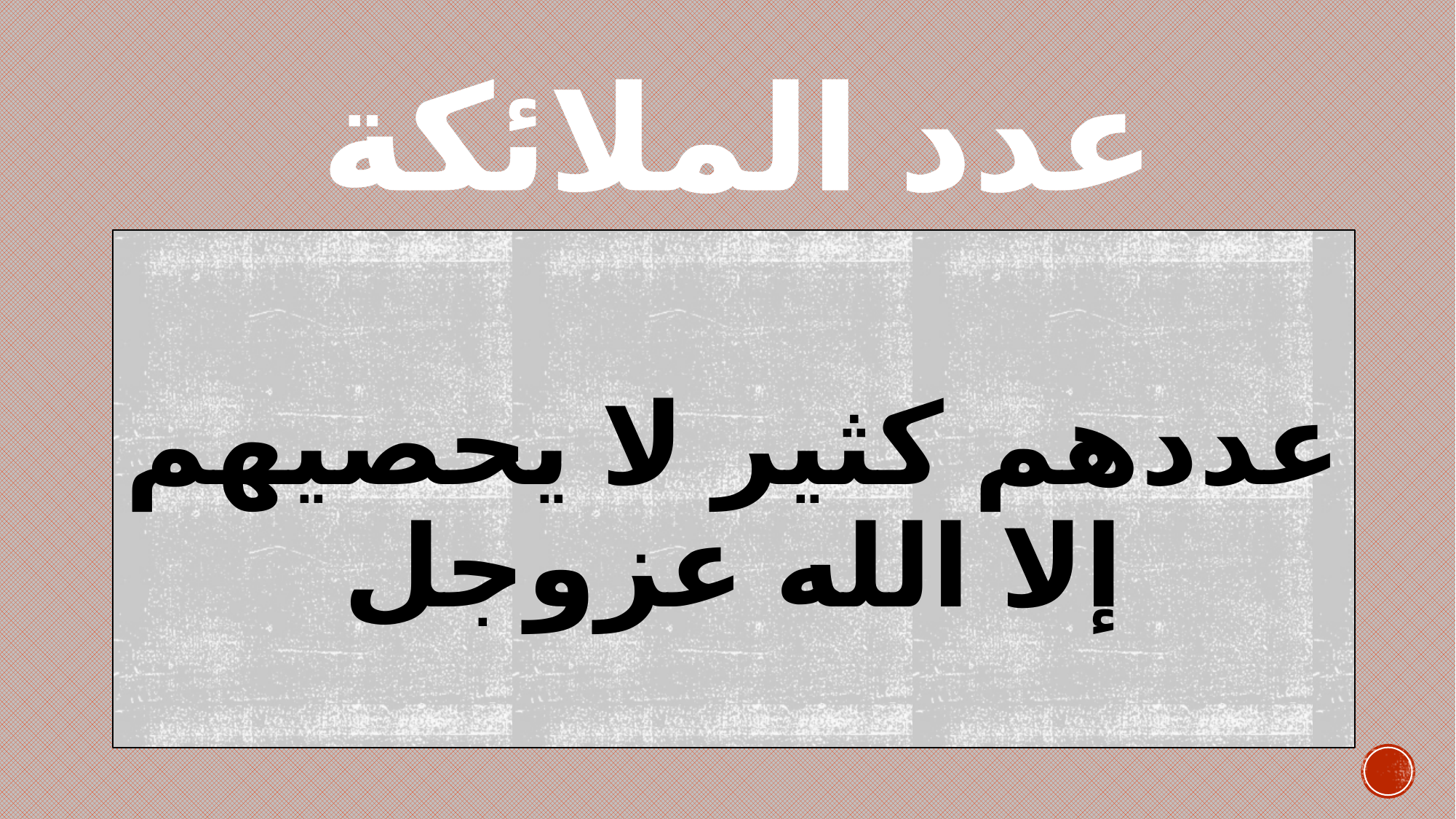

# عدد الملائكة

عددهم كثير لا يحصيهم إلا الله عزوجل